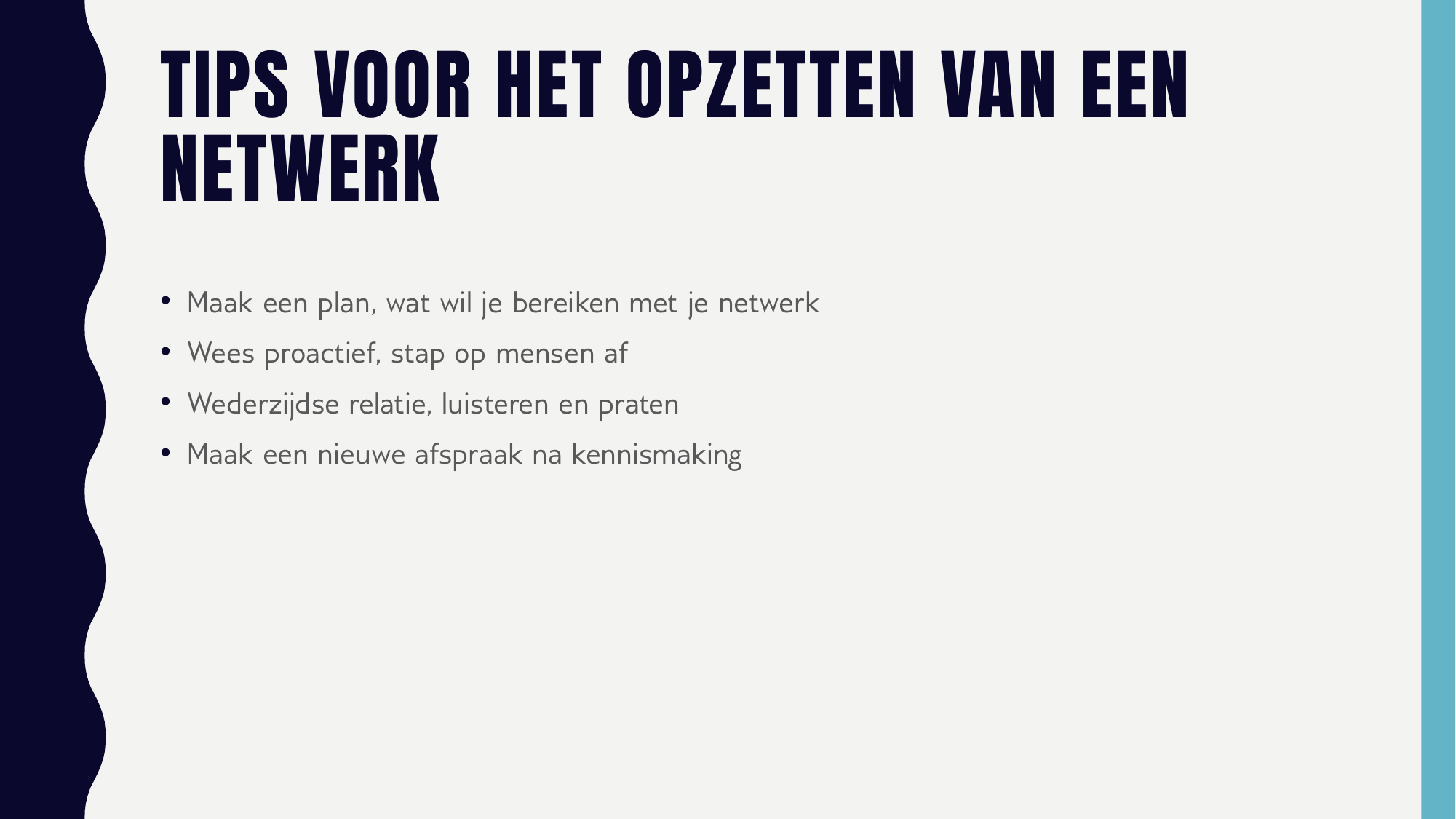

# Tips voor het opzetten van een netwerk
Maak een plan, wat wil je bereiken met je netwerk
Wees proactief, stap op mensen af
Wederzijdse relatie, luisteren en praten
Maak een nieuwe afspraak na kennismaking